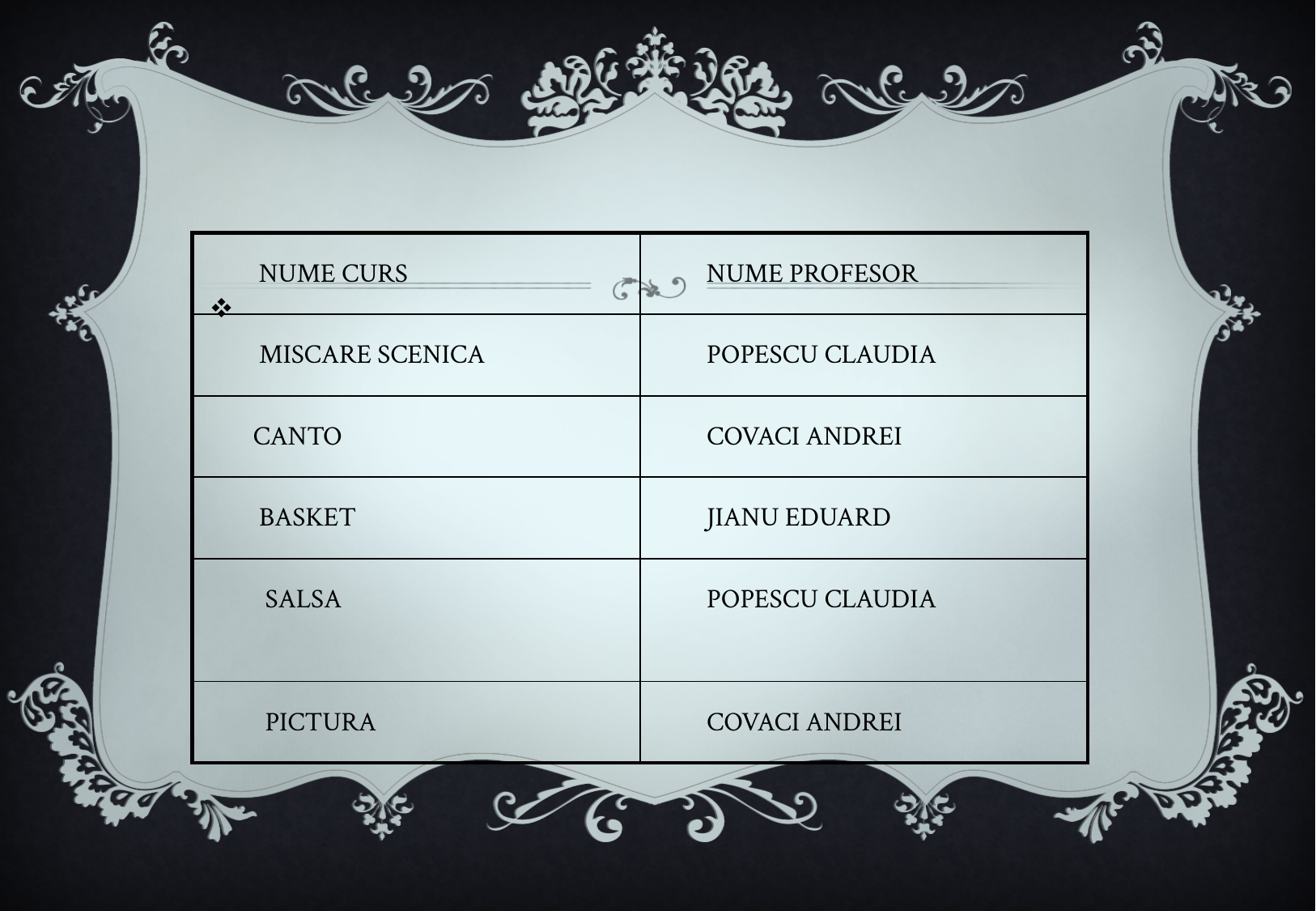

| NUME CURS | NUME PROFESOR |
| --- | --- |
| MISCARE SCENICA | POPESCU CLAUDIA |
| CANTO | COVACI ANDREI |
| BASKET | JIANU EDUARD |
| SALSA | POPESCU CLAUDIA |
| PICTURA | COVACI ANDREI |